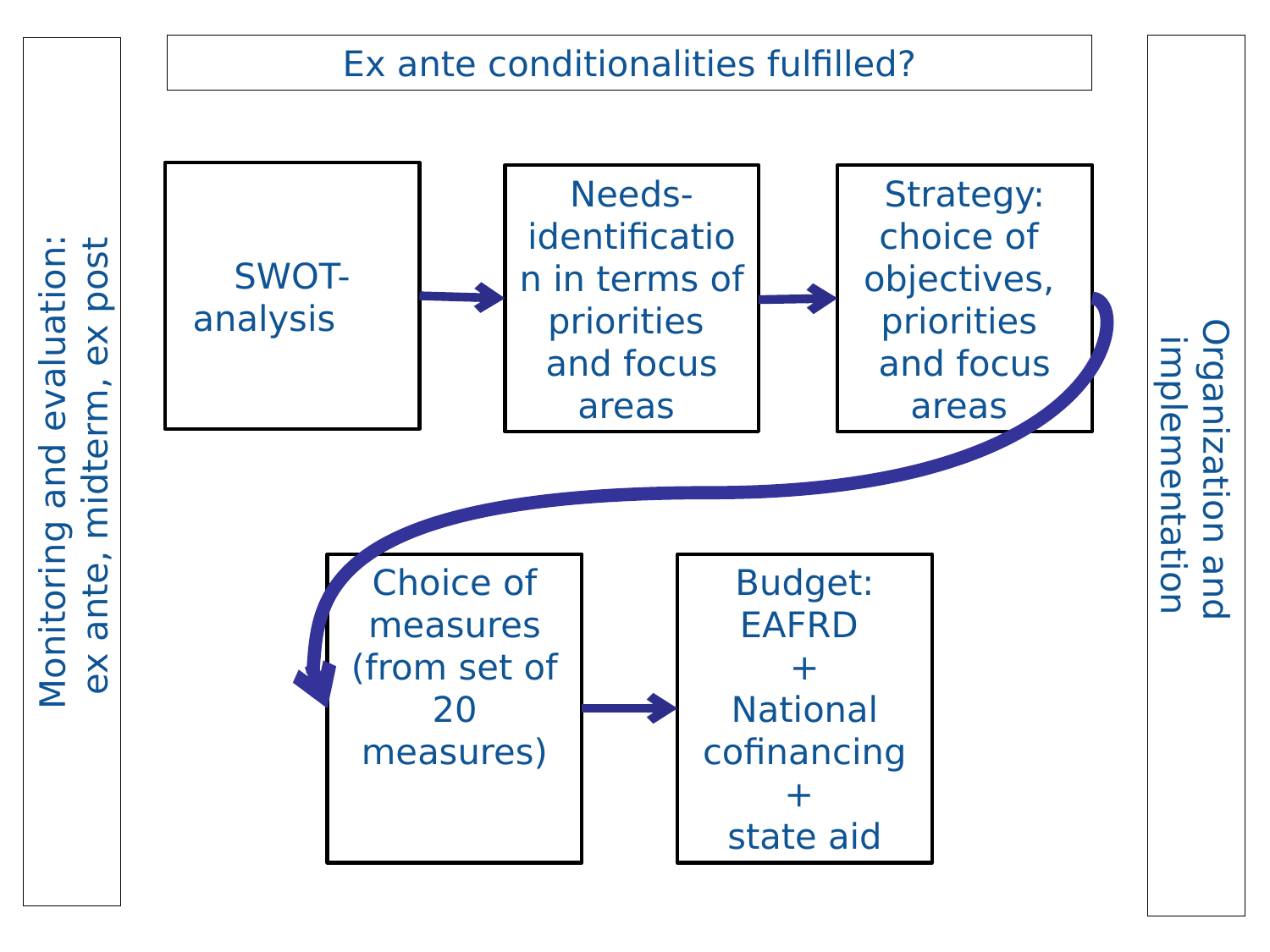

Ex ante conditionalities fulfilled?

SWOT-analysis

Needs-identification in terms of
priorities
and focus areas
Strategy: choice of  objectives,
priorities
and focus areas
Monitoring and evaluation:
 ex ante, midterm, ex post
Organization and
implementation
Choice of measures (from set of 20 measures)

Budget:
EAFRD
+
National cofinancing +
state aid